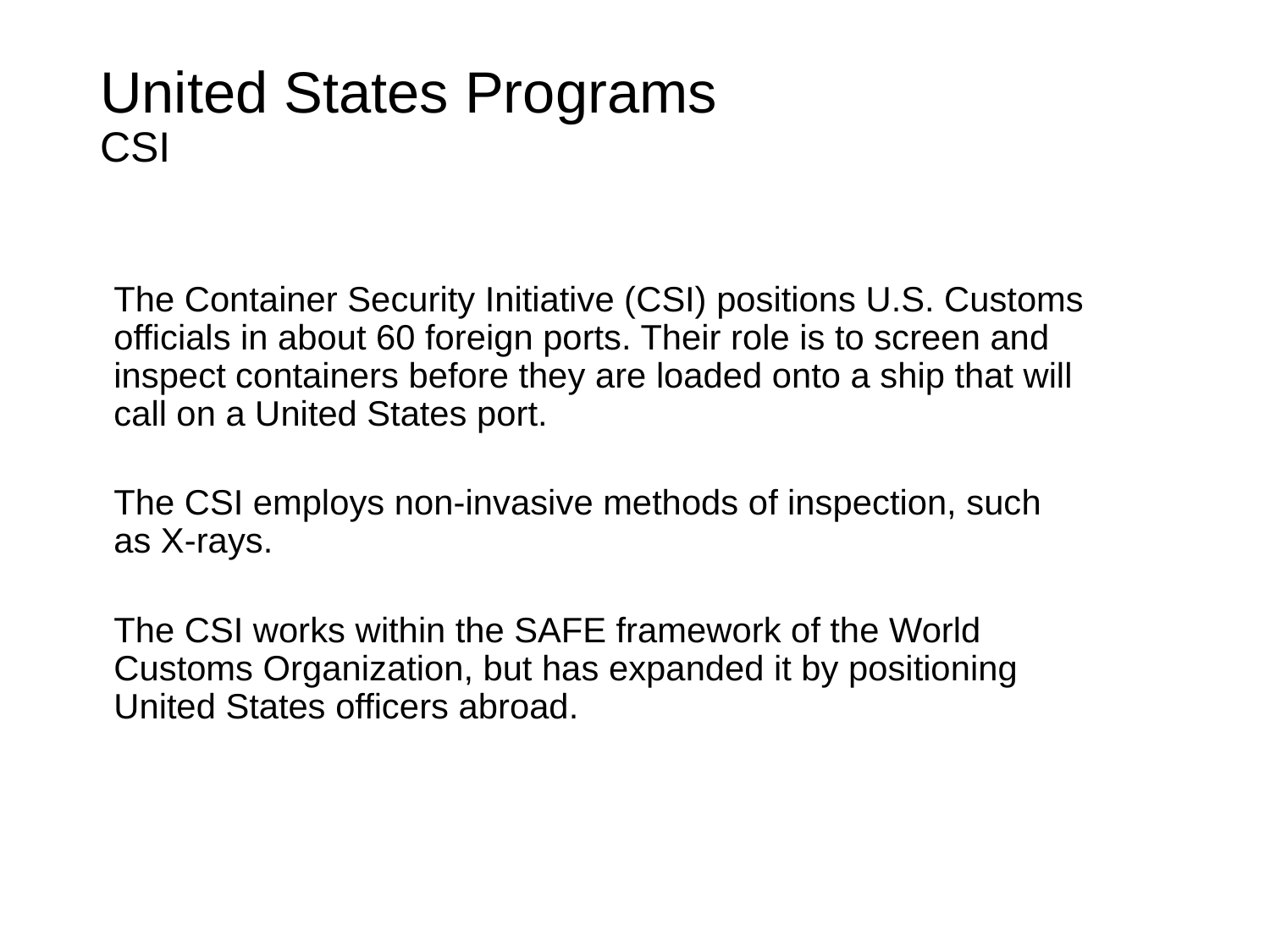

# United States Programs CSI
The Container Security Initiative (CSI) positions U.S. Customs officials in about 60 foreign ports. Their role is to screen and inspect containers before they are loaded onto a ship that will call on a United States port.

The CSI employs non-invasive methods of inspection, such as X-rays.

The CSI works within the SAFE framework of the World Customs Organization, but has expanded it by positioning United States officers abroad.